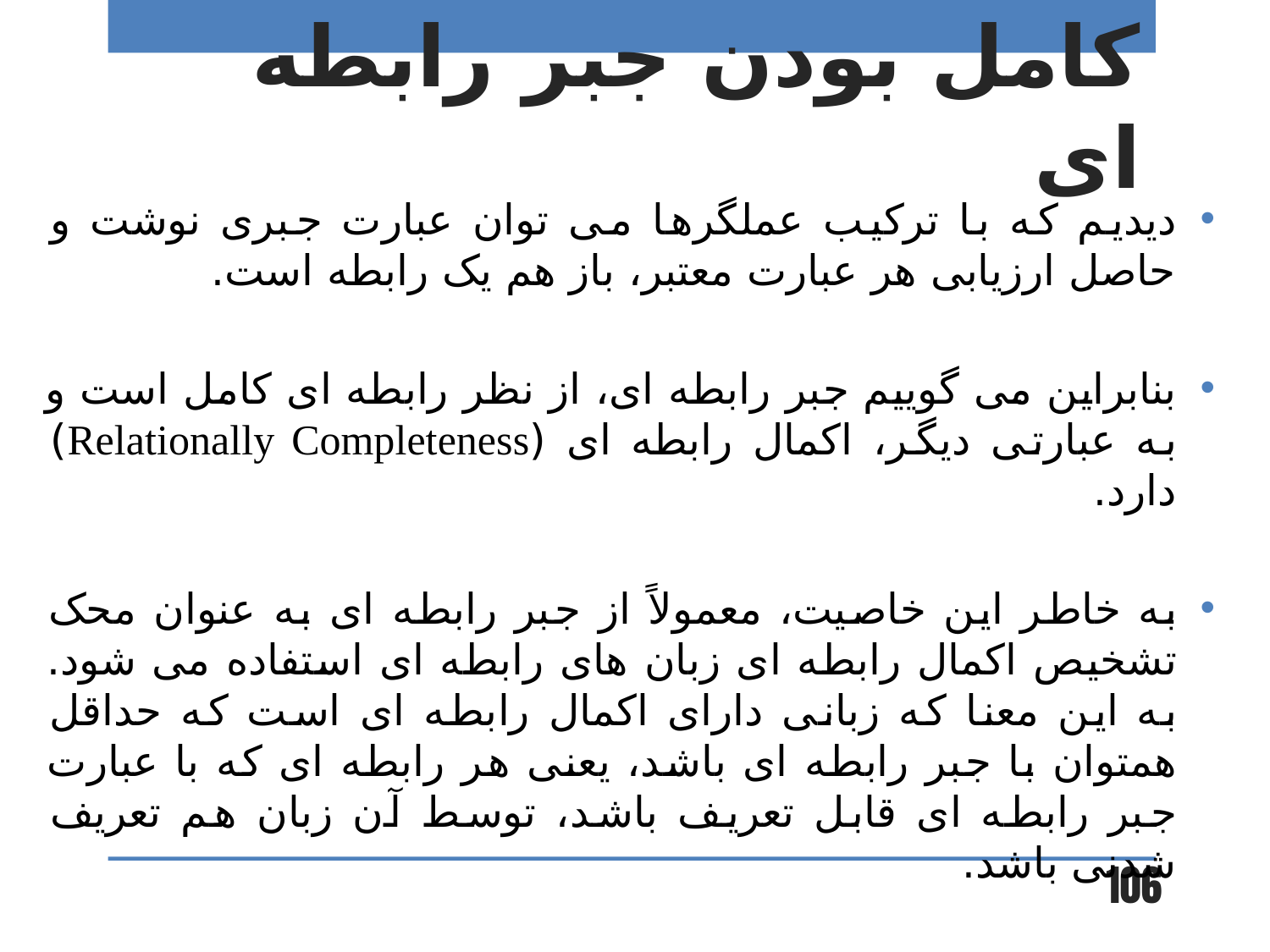

# کامل بودن جبر رابطه ای
دیدیم که با ترکیب عملگرها می توان عبارت جبری نوشت و حاصل ارزیابی هر عبارت معتبر، باز هم یک رابطه است.

بنابراین می گوییم جبر رابطه ای، از نظر رابطه ای کامل است و به عبارتی دیگر، اکمال رابطه ای (Relationally Completeness) دارد.

به خاطر این خاصیت، معمولاً از جبر رابطه ای به عنوان محک تشخیص اکمال رابطه ای زبان های رابطه ای استفاده می شود. به این معنا که زبانی دارای اکمال رابطه ای است که حداقل همتوان با جبر رابطه ای باشد، یعنی هر رابطه ای که با عبارت جبر رابطه ای قابل تعریف باشد، توسط آن زبان هم تعریف شدنی باشد.
106